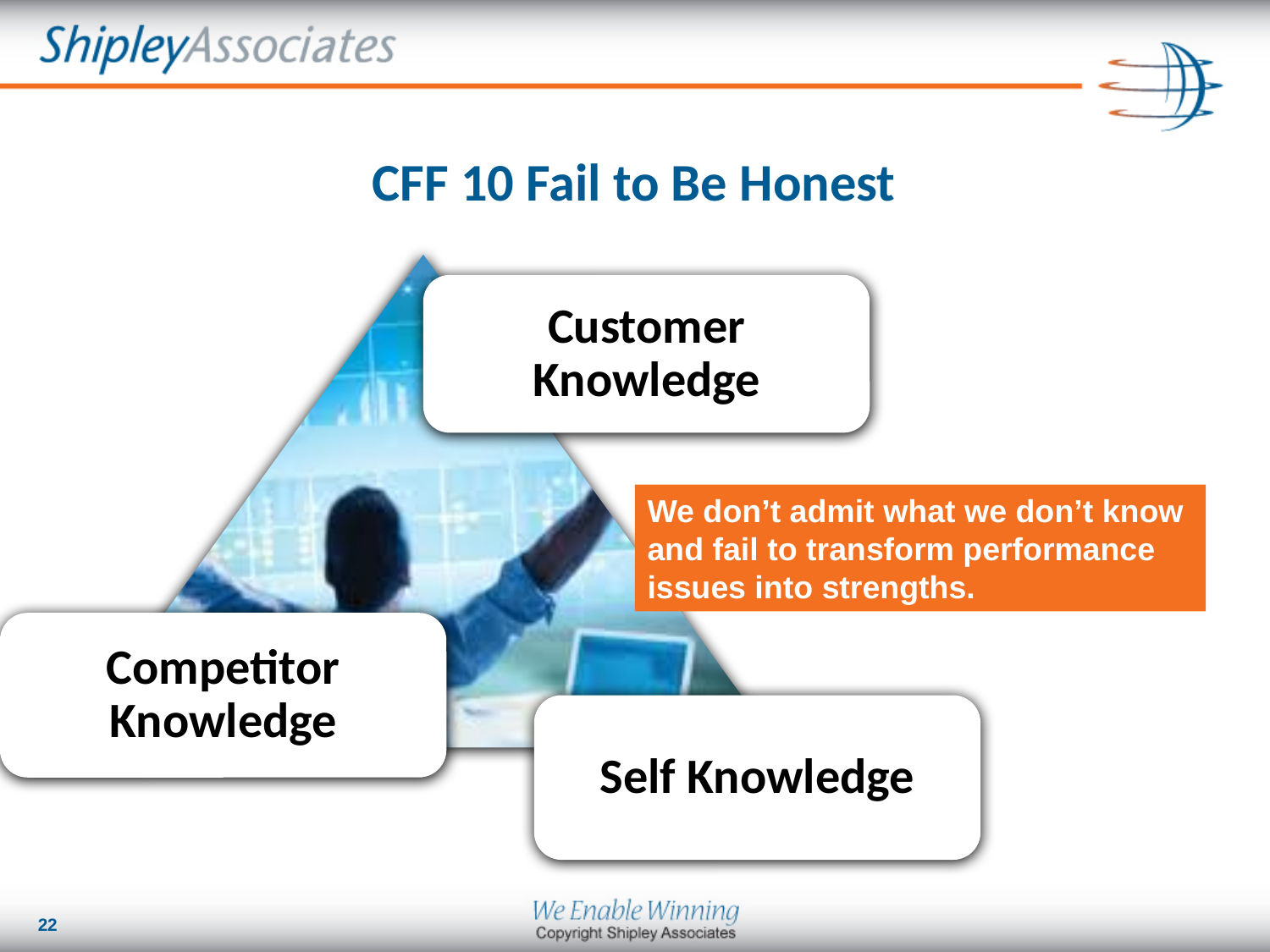

# CFF 10 Fail to Be Honest

Customer Knowledge
We don’t admit what we don’t know
and fail to transform performance
issues into strengths.

Competitor Knowledge

Self Knowledge
22